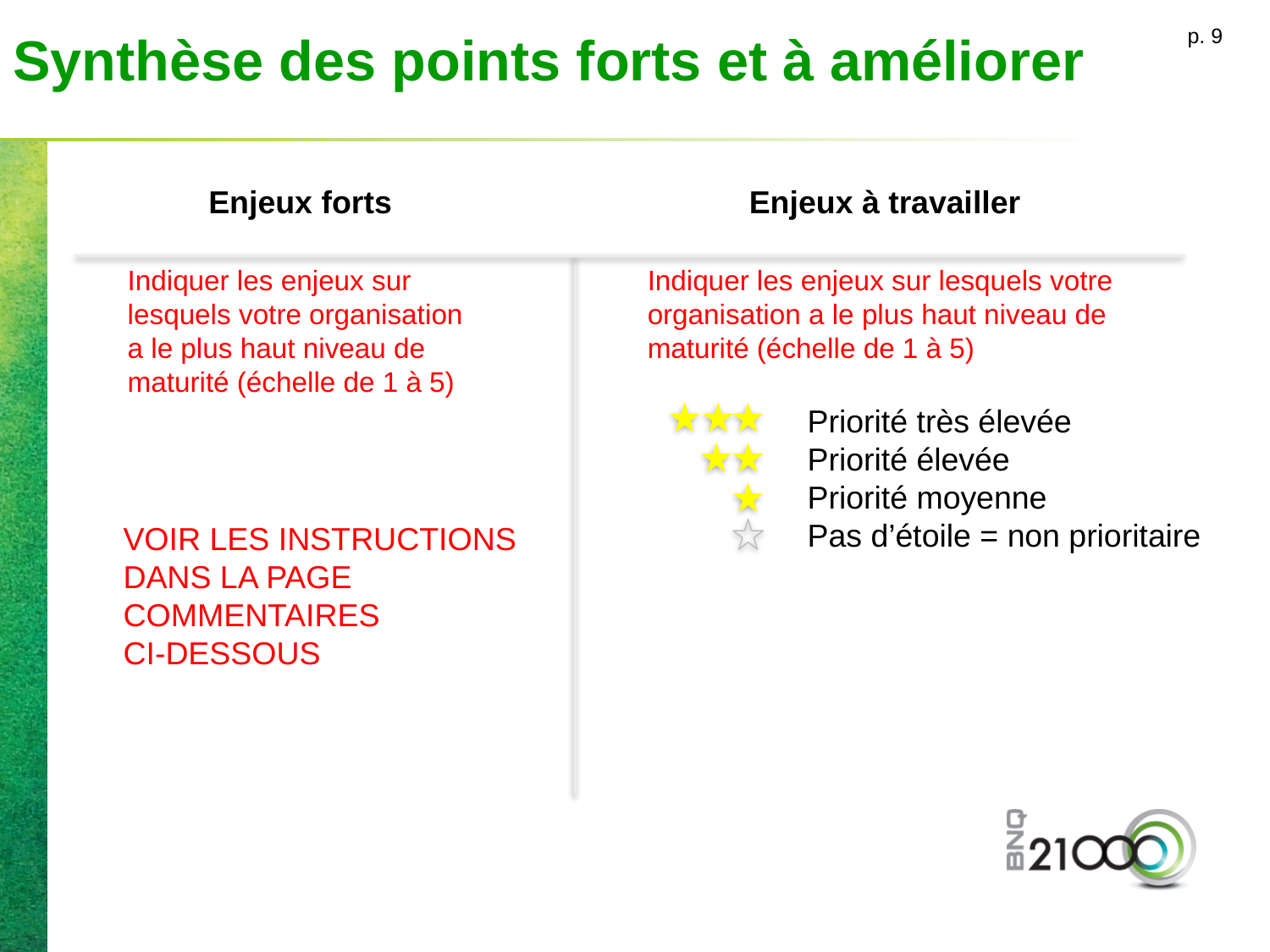

p. 9
# Synthèse des points forts et à améliorer
Enjeux forts
Enjeux à travailler
Indiquer les enjeux sur lesquels votre organisation
a le plus haut niveau de maturité (échelle de 1 à 5)
Indiquer les enjeux sur lesquels votre organisation a le plus haut niveau de maturité (échelle de 1 à 5)
Priorité très élevée
Priorité élevée
Priorité moyenne
Pas d’étoile = non prioritaire

VOIR LES INSTRUCTIONS DANS LA PAGE COMMENTAIRES
CI-DESSOUS